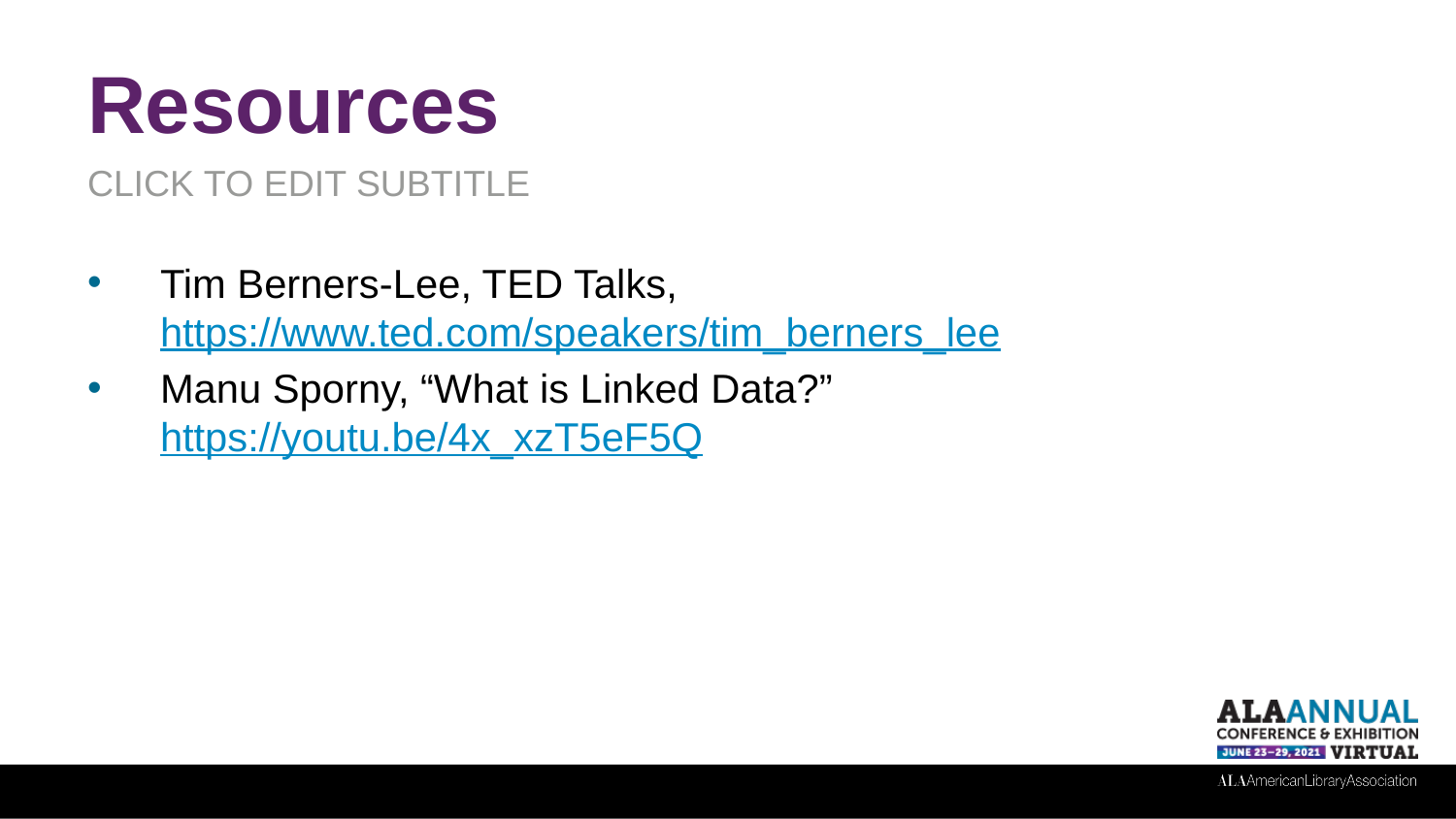

# Resources
Tim Berners-Lee, TED Talks, https://www.ted.com/speakers/tim_berners_lee
Manu Sporny, “What is Linked Data?” https://youtu.be/4x_xzT5eF5Q